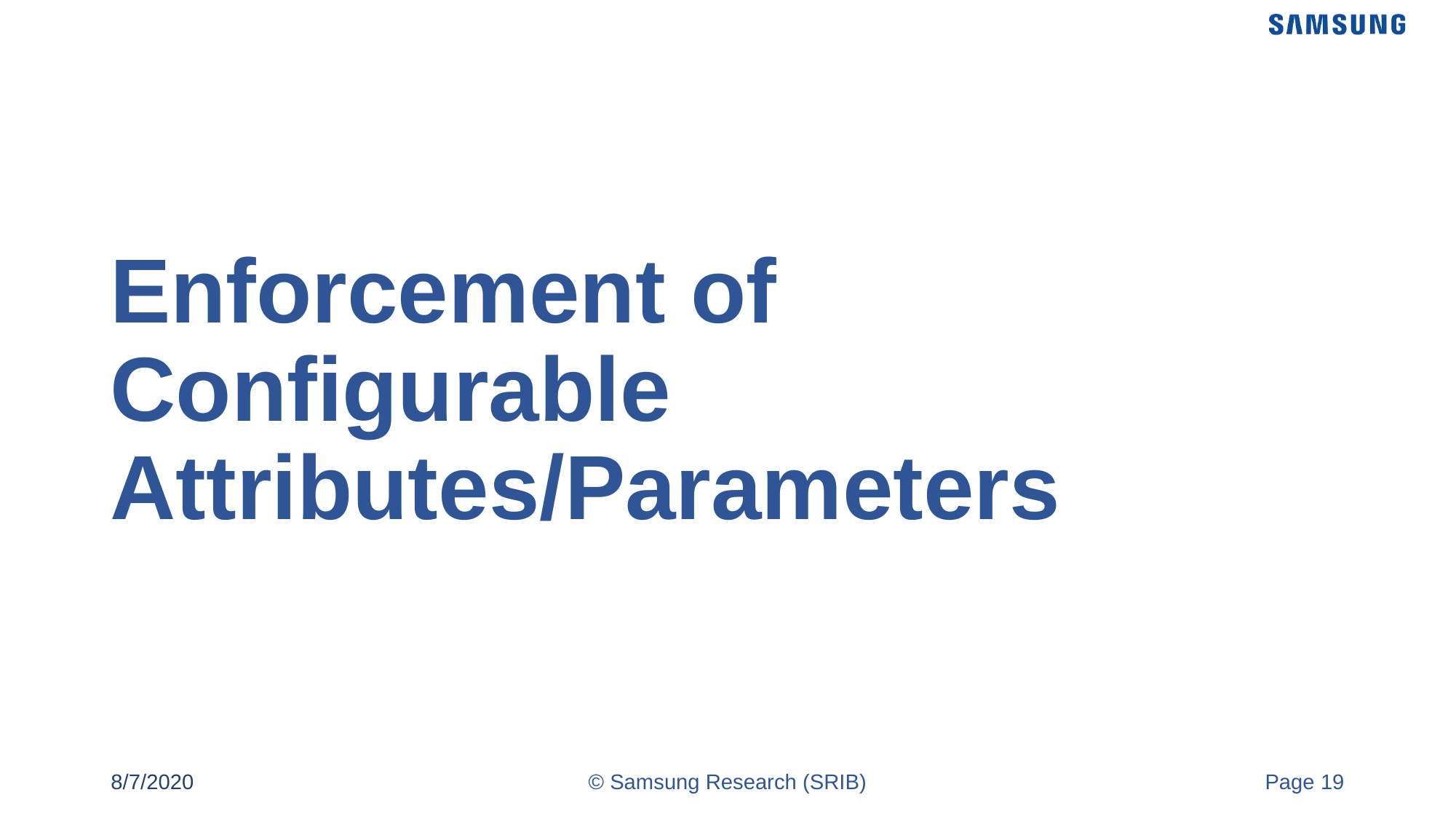

# Enforcement of Configurable Attributes/Parameters
8/7/2020
© Samsung Research (SRIB)
Page 19